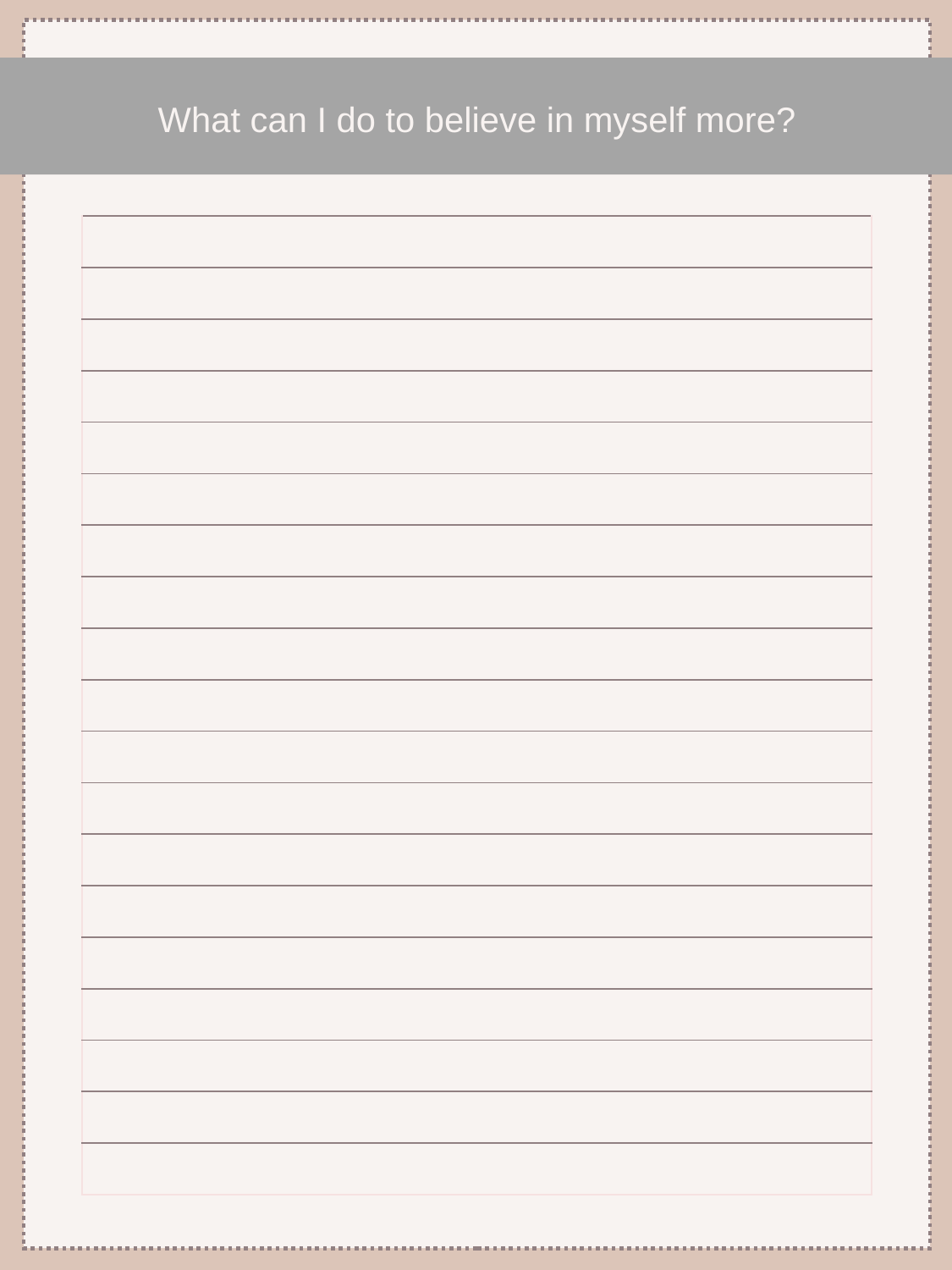

# What can I do to believe in myself more?
|  |
| --- |
|  |
|  |
|  |
|  |
|  |
|  |
|  |
|  |
|  |
|  |
|  |
|  |
|  |
|  |
|  |
|  |
|  |
|  |